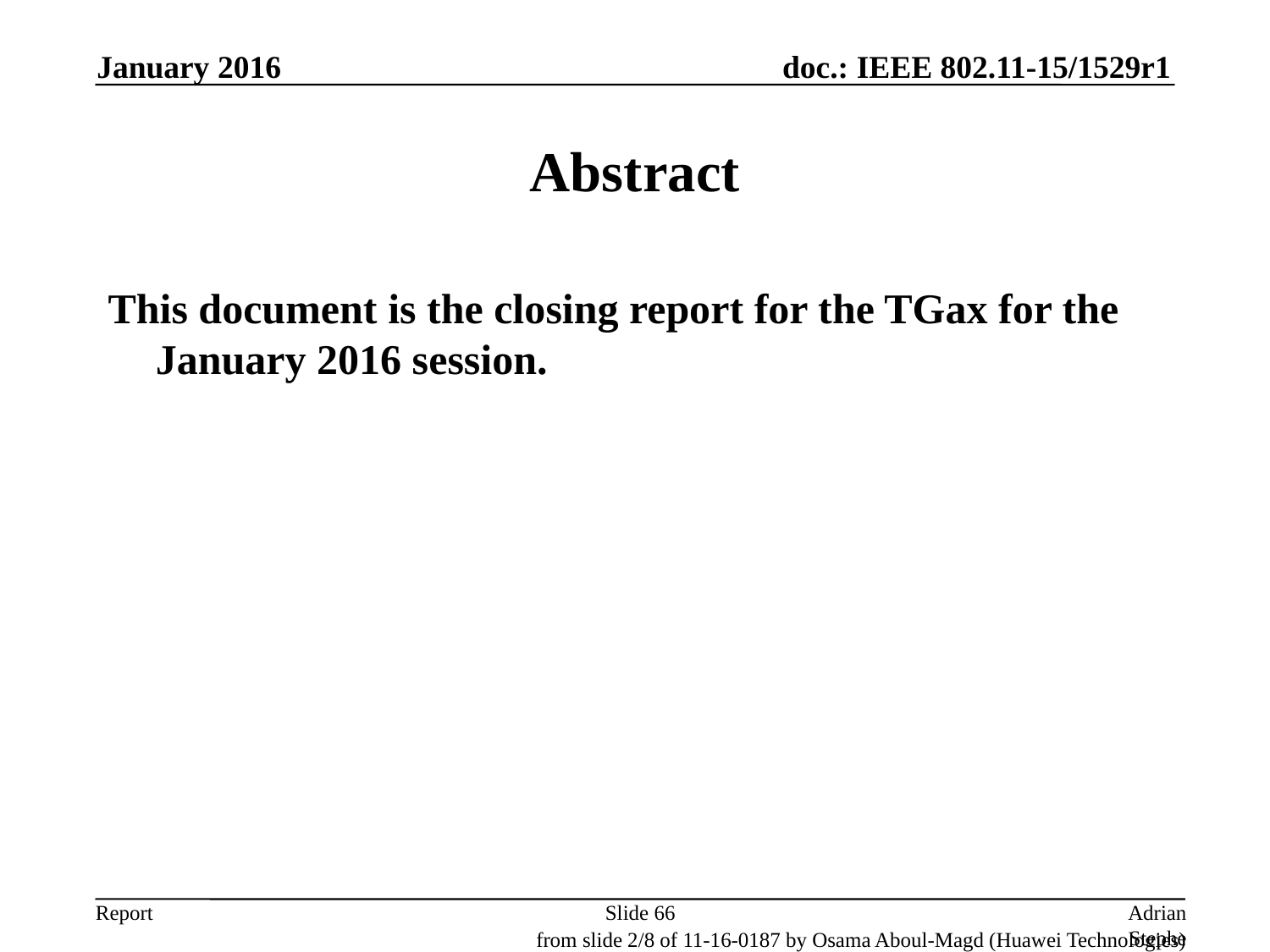

January 2016
# Abstract
This document is the closing report for the TGax for the January 2016 session.
Slide 66
Adrian Stephens, Intel Corporation
from slide 2/8 of 11-16-0187 by Osama Aboul-Magd (Huawei Technologies)